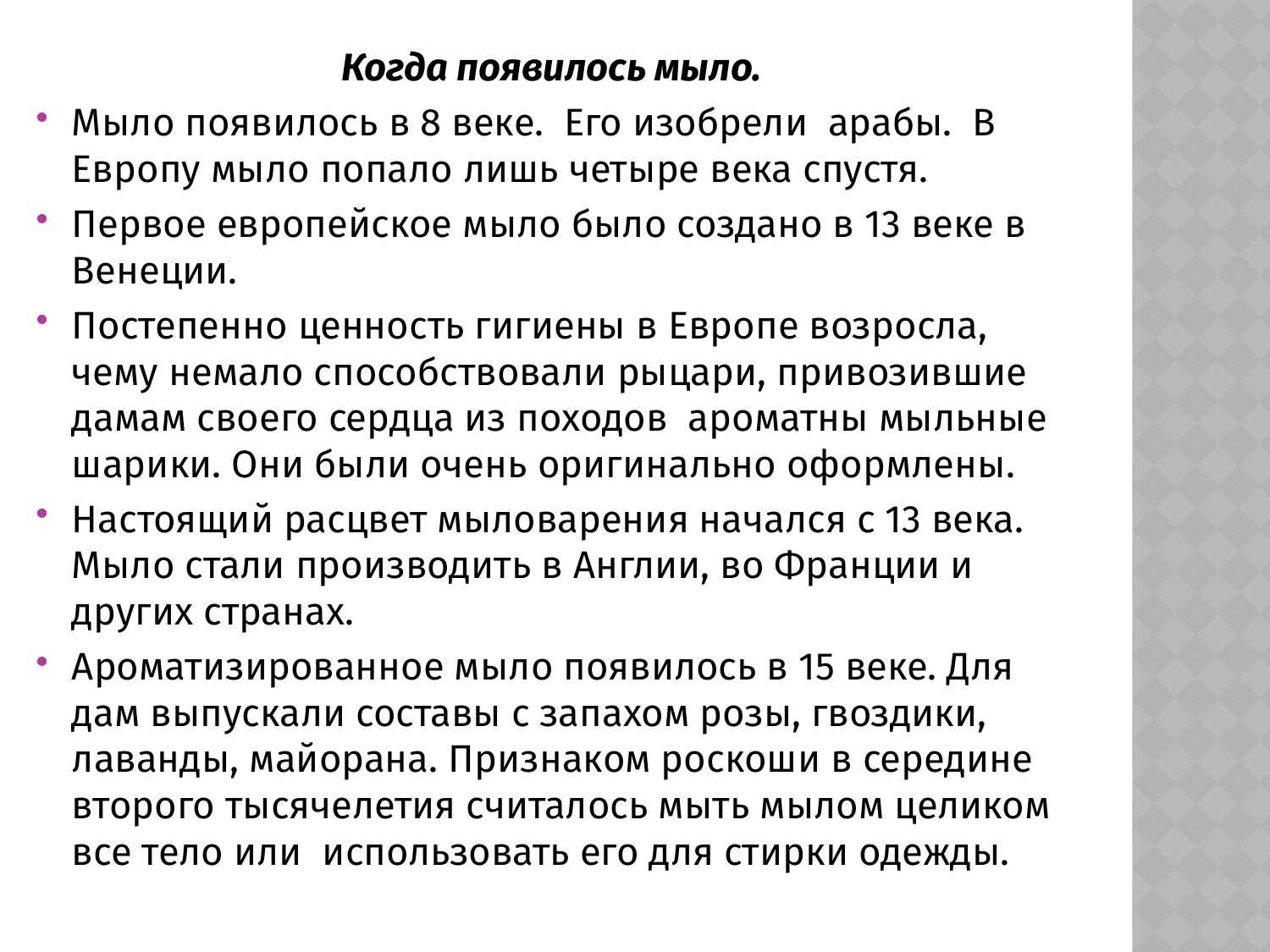

Когда появилось мыло.
Мыло появилось в 8 веке.  Его изобрели  арабы.  В Европу мыло попало лишь четыре века спустя.
Первое европейское мыло было создано в 13 веке в Венеции.
Постепенно ценность гигиены в Европе возросла, чему немало способствовали рыцари, привозившие дамам своего сердца из походов  ароматны мыльные шарики. Они были очень оригинально оформлены.
Настоящий расцвет мыловарения начался с 13 века. Мыло стали производить в Англии, во Франции и других странах.
Ароматизированное мыло появилось в 15 веке. Для дам выпускали составы с запахом розы, гвоздики, лаванды, майорана. Признаком роскоши в середине второго тысячелетия считалось мыть мылом целиком все тело или  использовать его для стирки одежды.